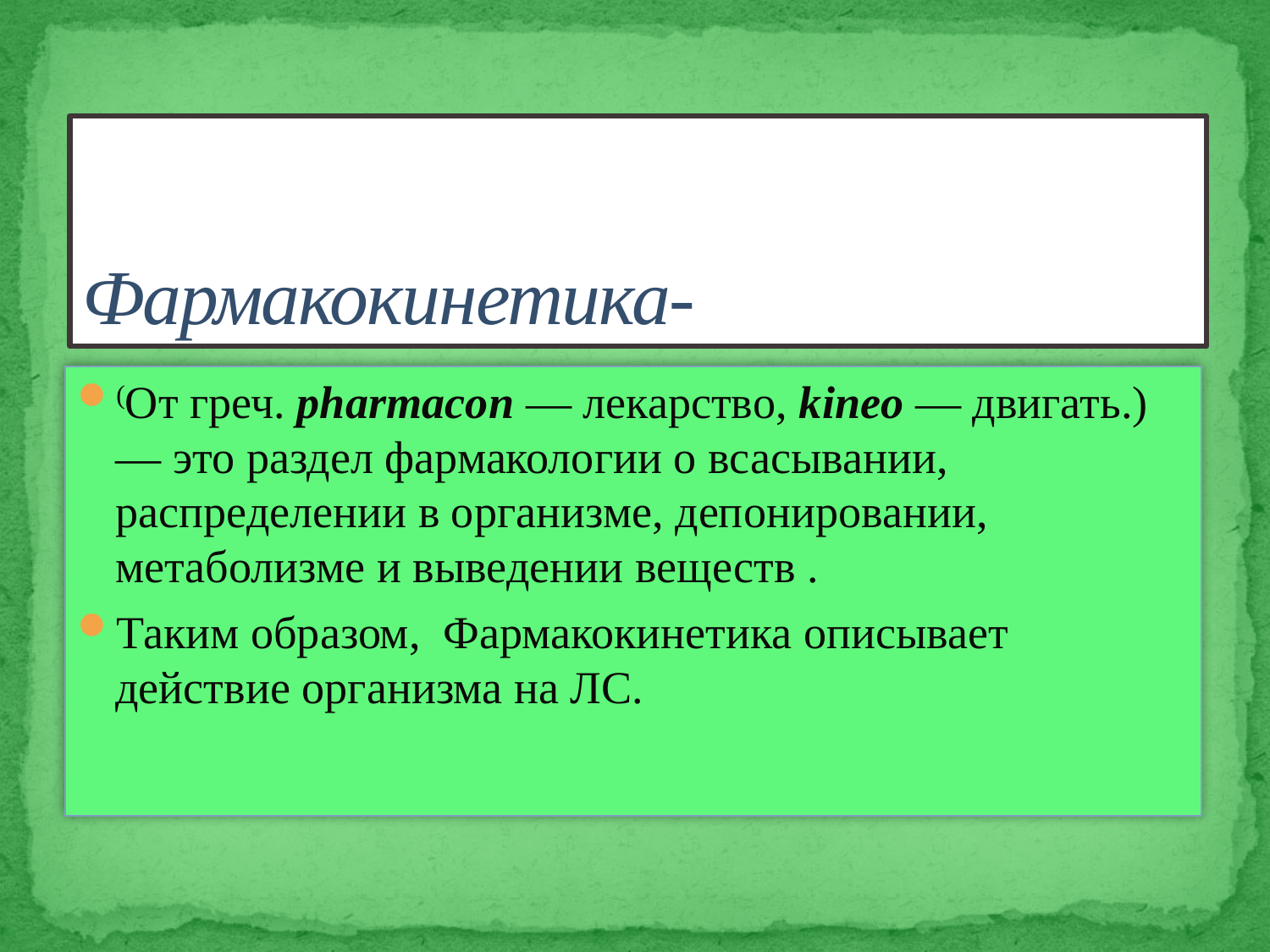

# Фармакокинетика-
(От греч. pharmacon — лекарство, kineo — двигать.)— это раздел фармакологии о всасывании, распределении в организме, депонировании, метаболизме и выведении веществ .
Таким образом,  Фармакокинетика описывает действие организма на ЛС.